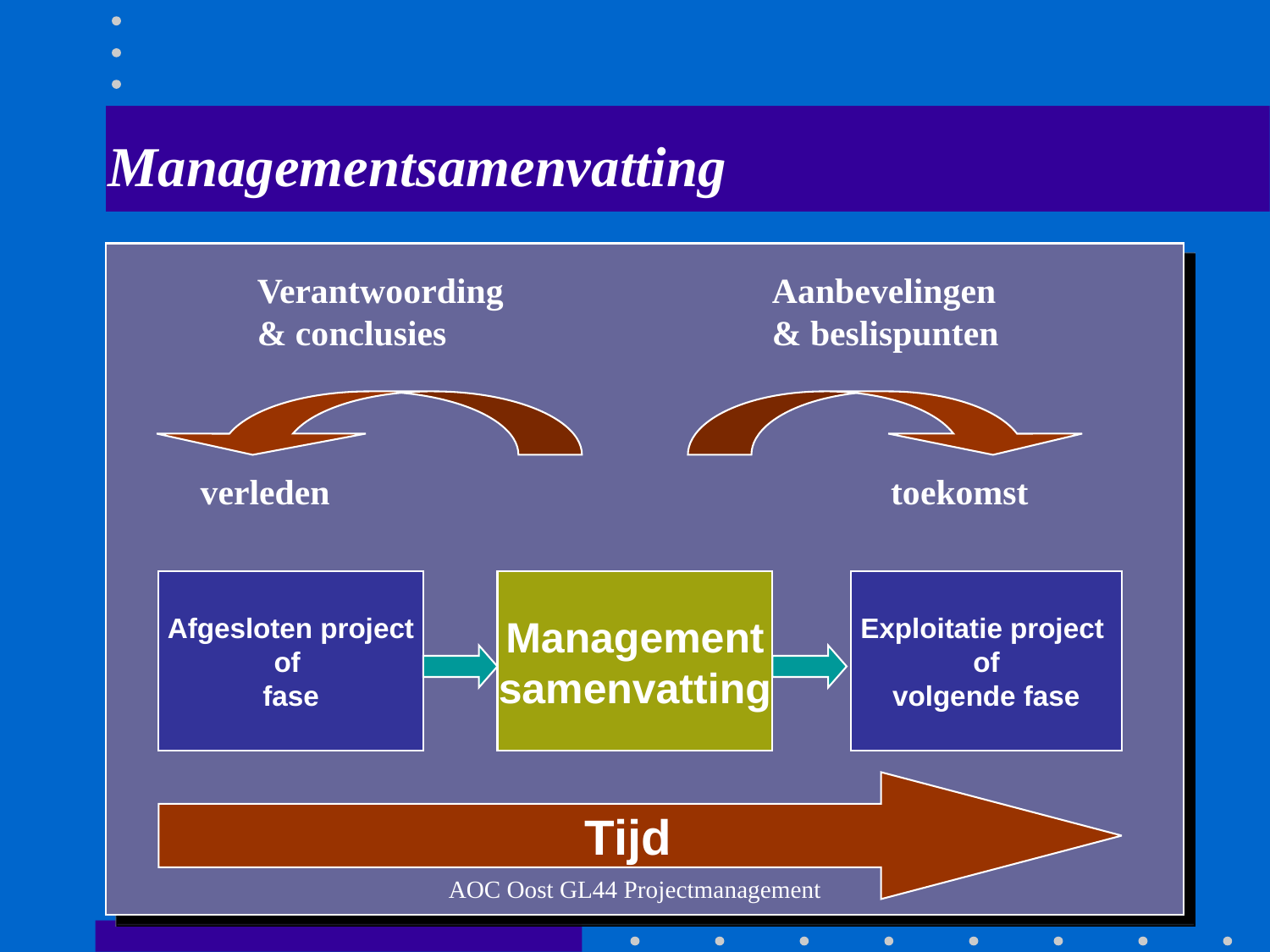

# Managementsamenvatting

Verantwoording
& conclusies
Aanbevelingen
& beslispunten

verleden
toekomst
Afgesloten project
of
fase
Management
samenvatting
Exploitatie project
of
volgende fase

       Tijd
AOC Oost GL44 Projectmanagement
45